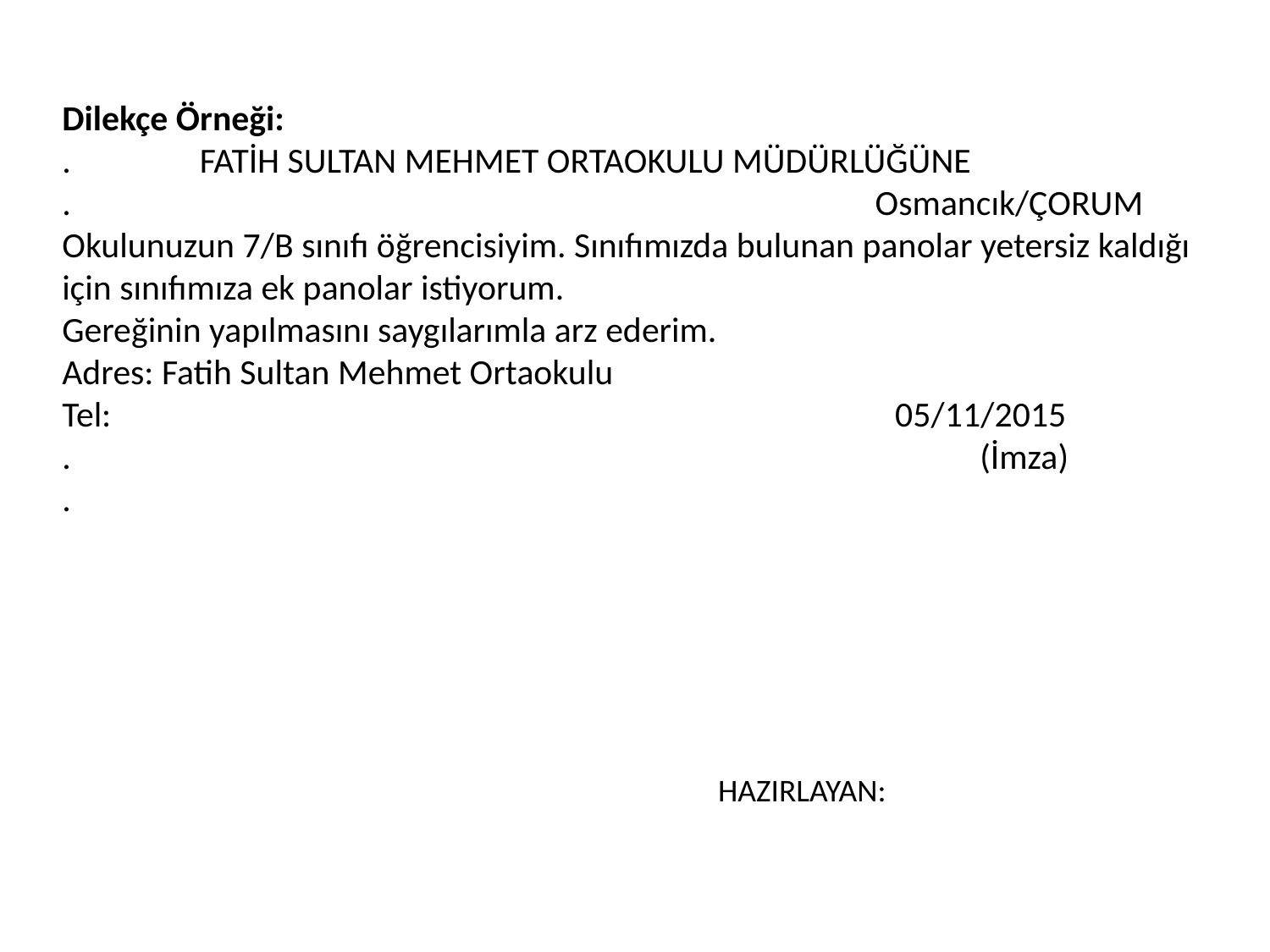

Dilekçe Örneği:
.                FATİH SULTAN MEHMET ORTAOKULU MÜDÜRLÜĞÜNE
.                                                                                                    Osmancık/ÇORUM
Okulunuzun 7/B sınıfı öğrencisiyim. Sınıfımızda bulunan panolar yetersiz kaldığı için sınıfımıza ek panolar istiyorum.
Gereğinin yapılmasını saygılarımla arz ederim.
Adres: Fatih Sultan Mehmet Ortaokulu
Tel: 		                                                                        05/11/2015
.                                                                                                                 (İmza)
.

HAZIRLAYAN: